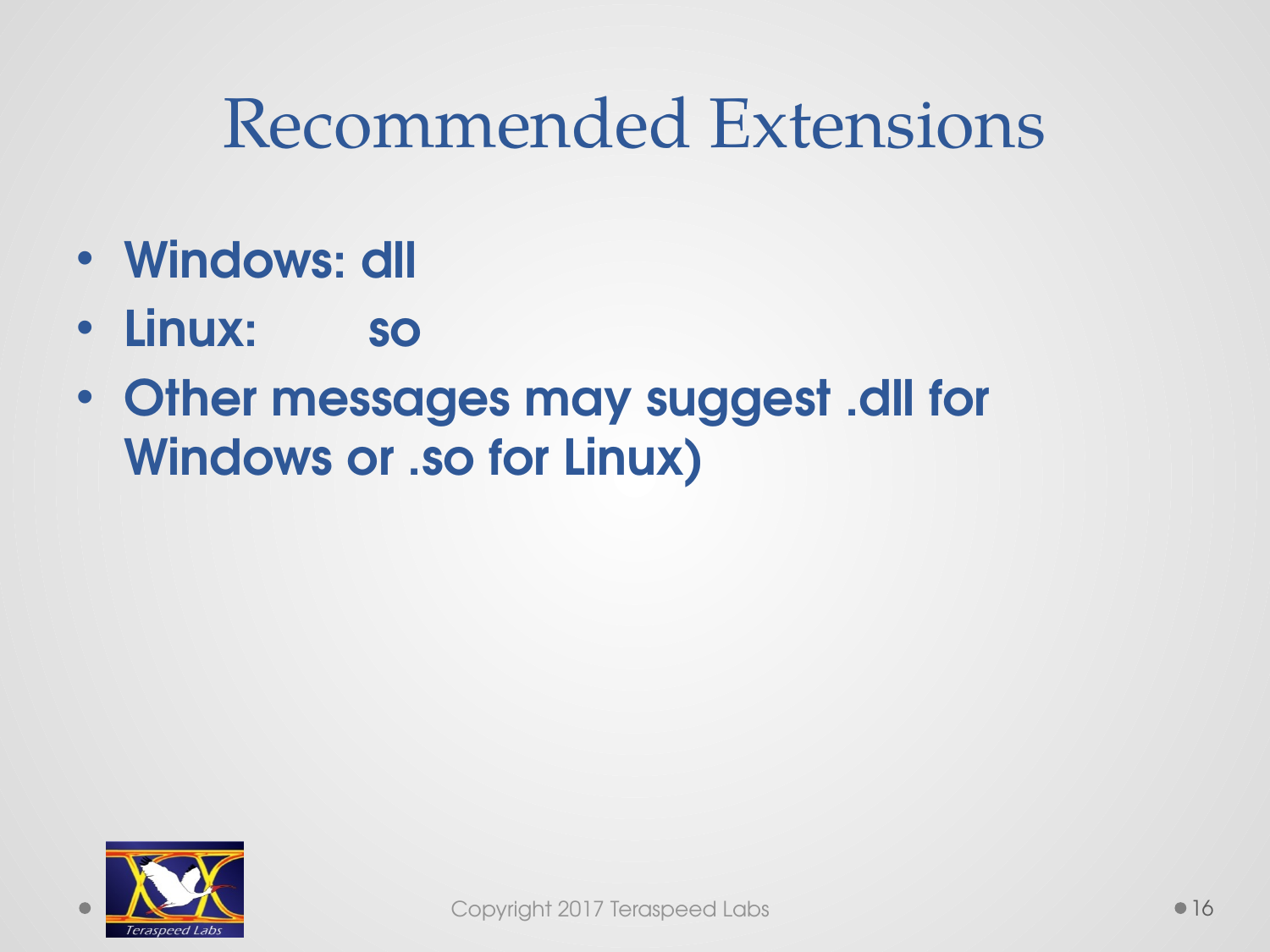

# Recommended Extensions
Windows: dll
Linux:        so
Other messages may suggest .dll for Windows or .so for Linux)

16
Copyright 2017 Teraspeed Labs